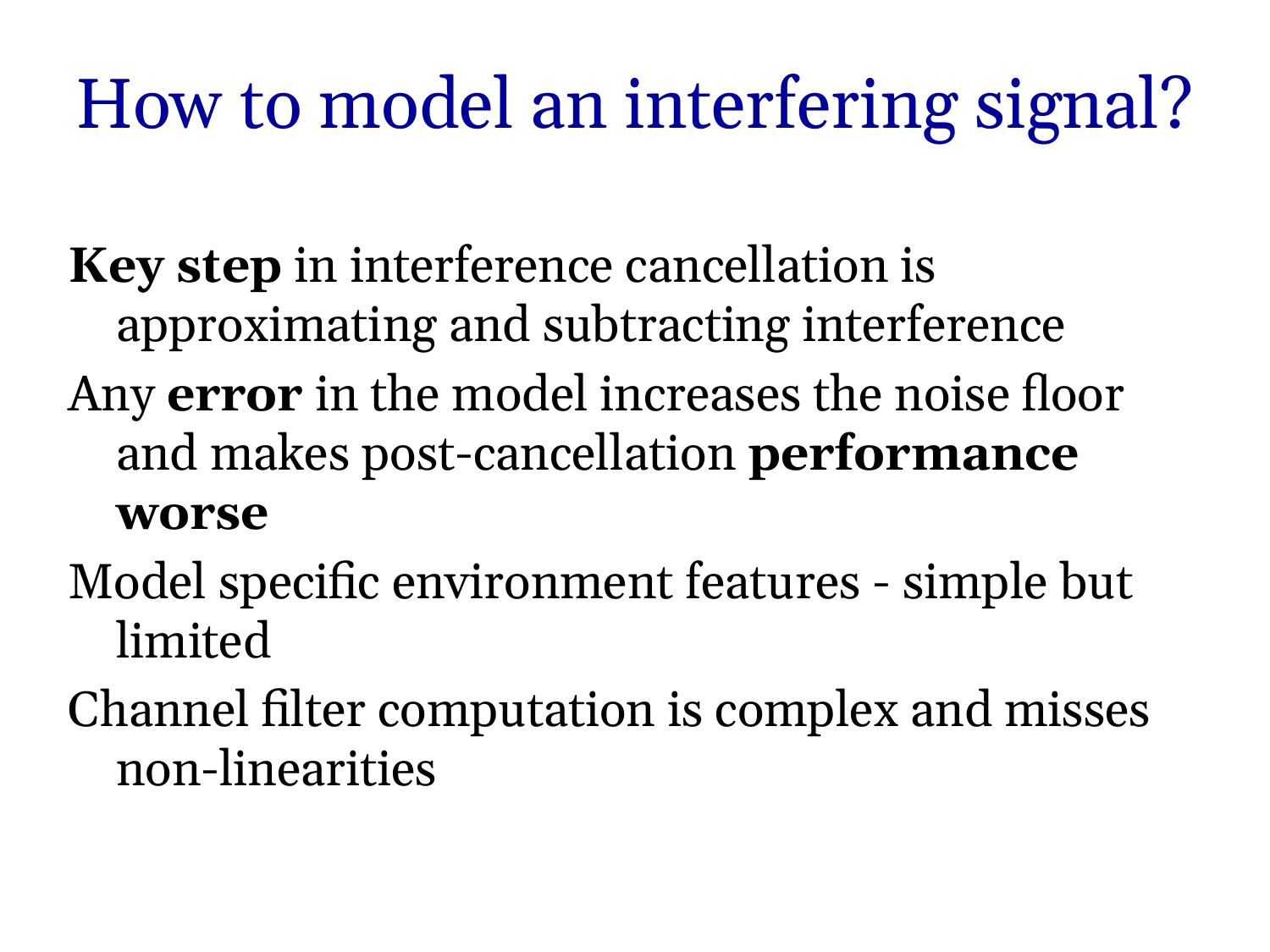

How to model an interfering signal?
Key step in interference cancellation is approximating and subtracting interference
Any error in the model increases the noise floor and makes post-cancellation performance worse
Model specific environment features - simple but limited
Channel filter computation is complex and misses non-linearities